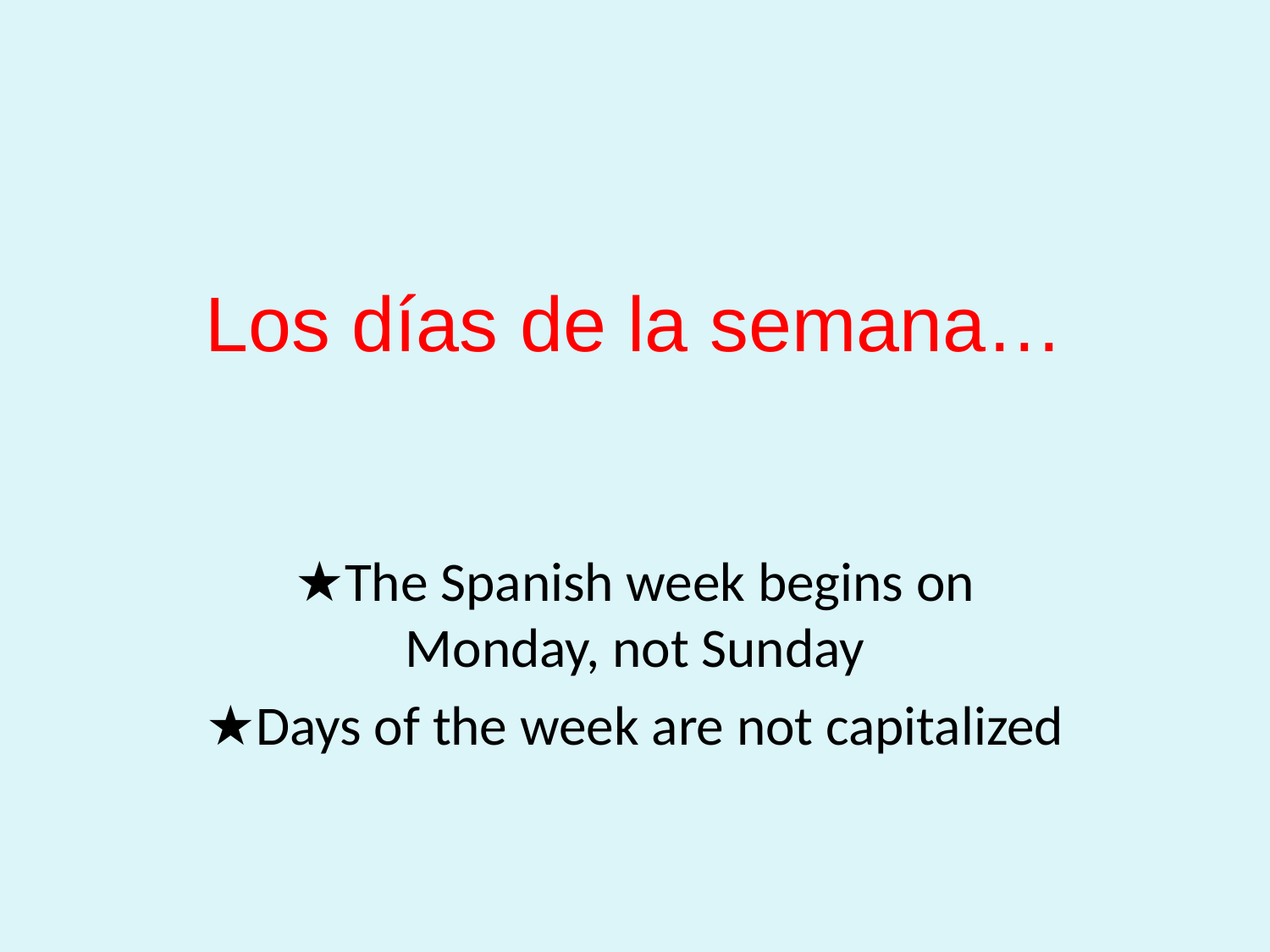

# Los días de la semana…
★The Spanish week begins on Monday, not Sunday
★Days of the week are not capitalized